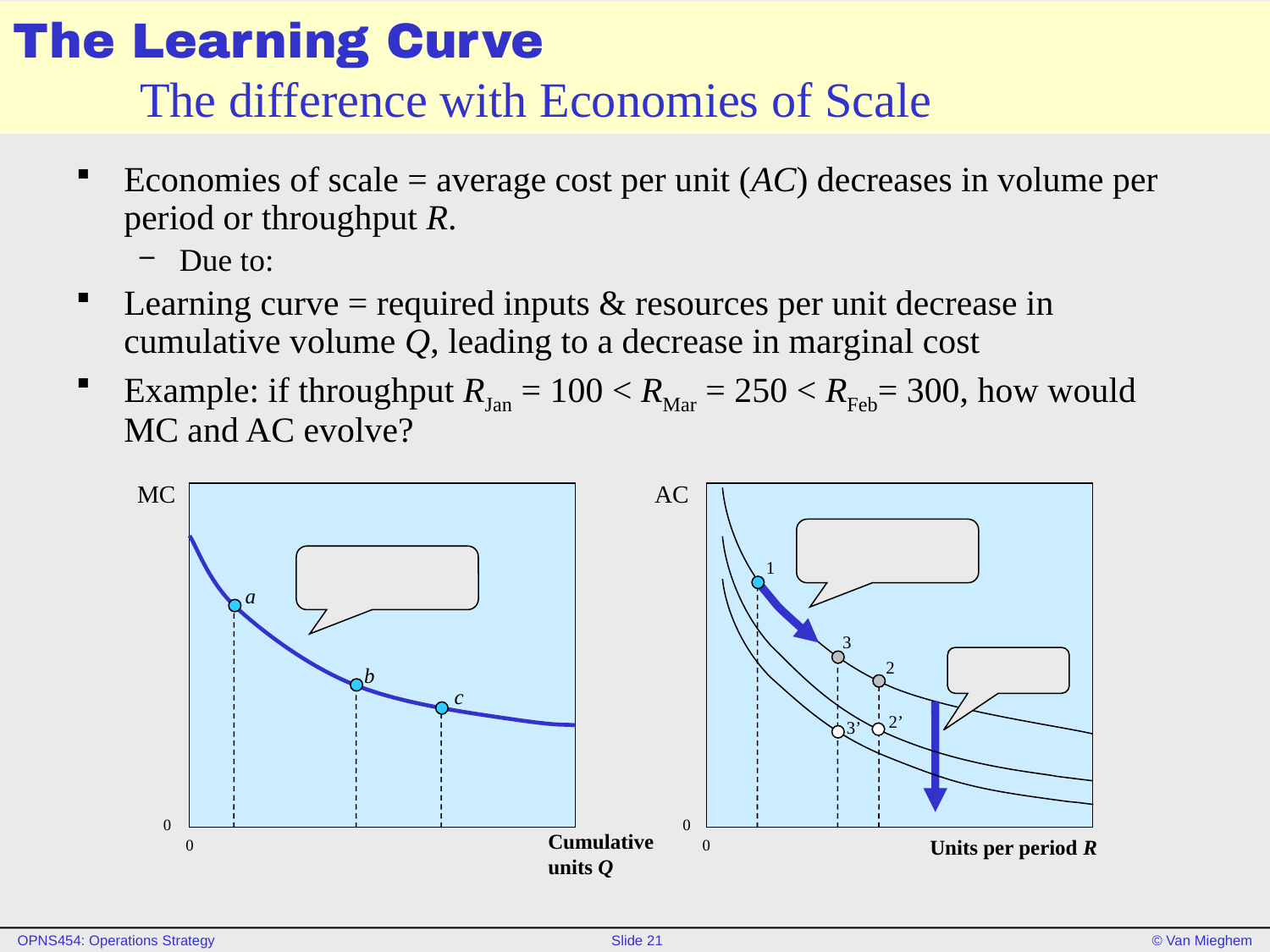

# The Learning Curve The difference with Economies of Scale
Economies of scale = average cost per unit (AC) decreases in volume per period or throughput R.
Due to:
Learning curve = required inputs & resources per unit decrease in cumulative volume Q, leading to a decrease in marginal cost
Example: if throughput RJan = 100 < RMar = 250 < RFeb= 300, how would MC and AC evolve?

MC
AC

1
a

3

2

b

c

2’

3’

0
0
Cumulative
units Q
Units per period R
0
0